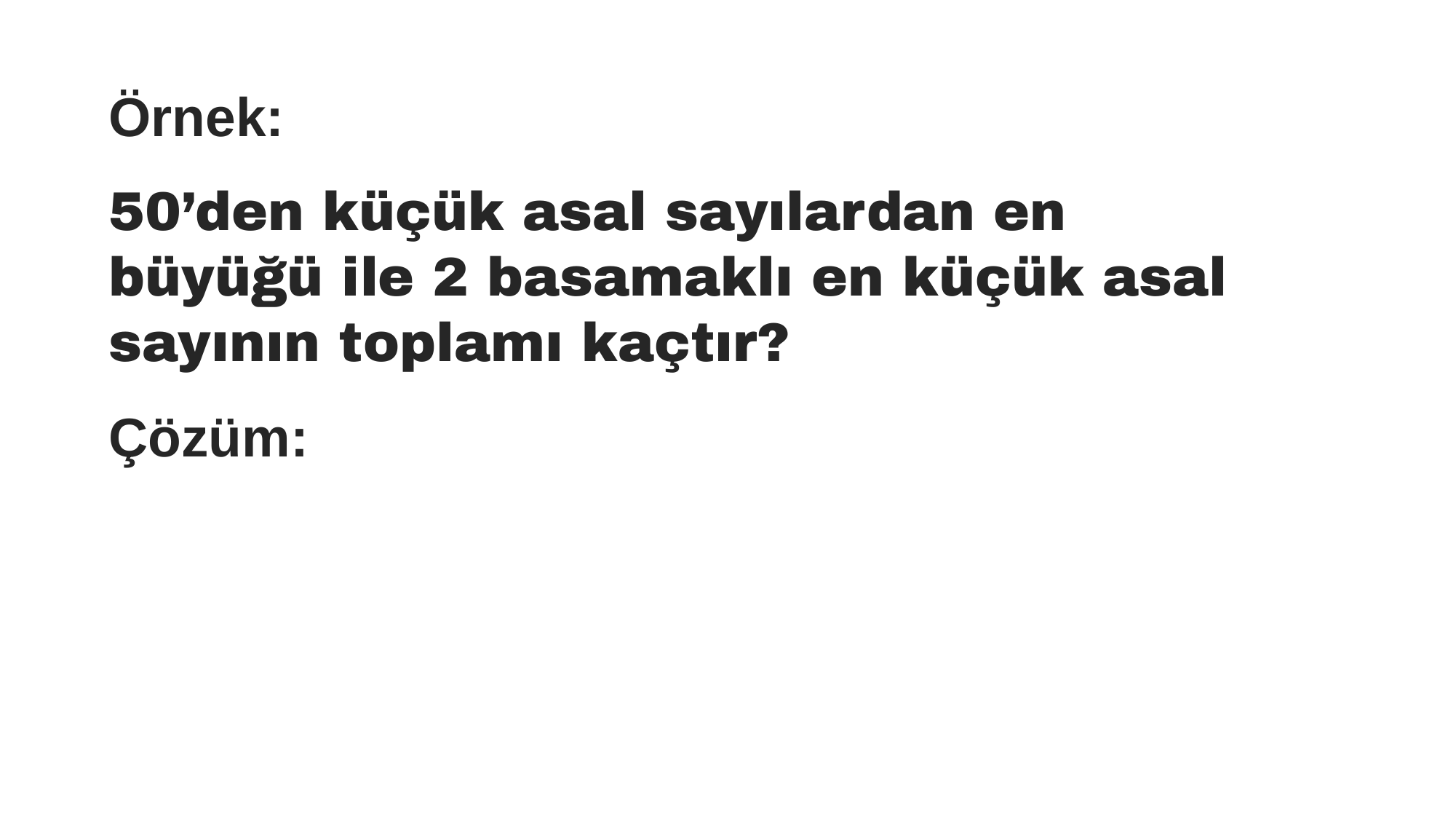

Örnek:
50’den küçük asal sayılardan en büyüğü ile 2 basamaklı en küçük asal sayının toplamı kaçtır?
Çözüm: